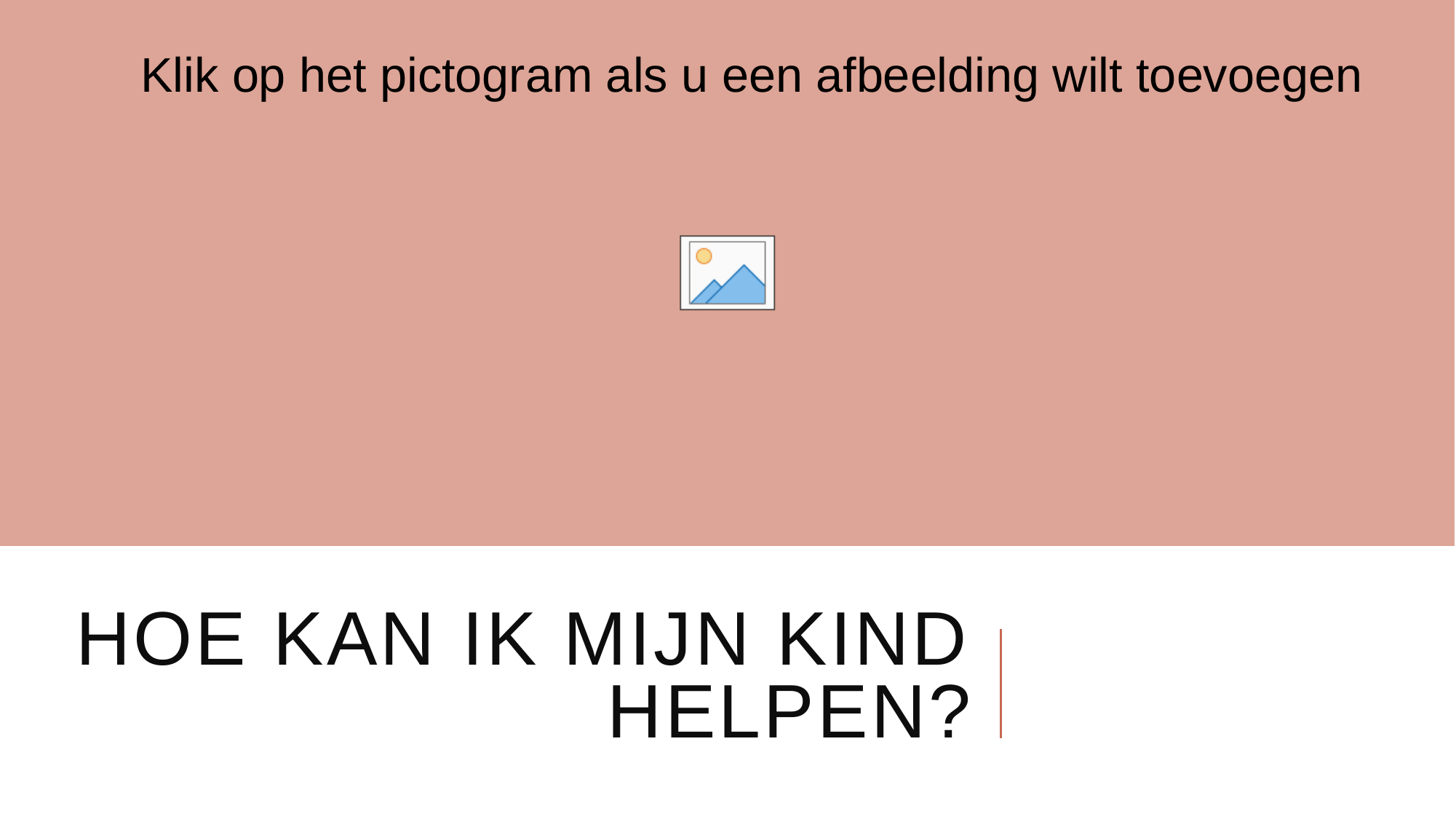

# Hoe kan ik mijn kind helpen?